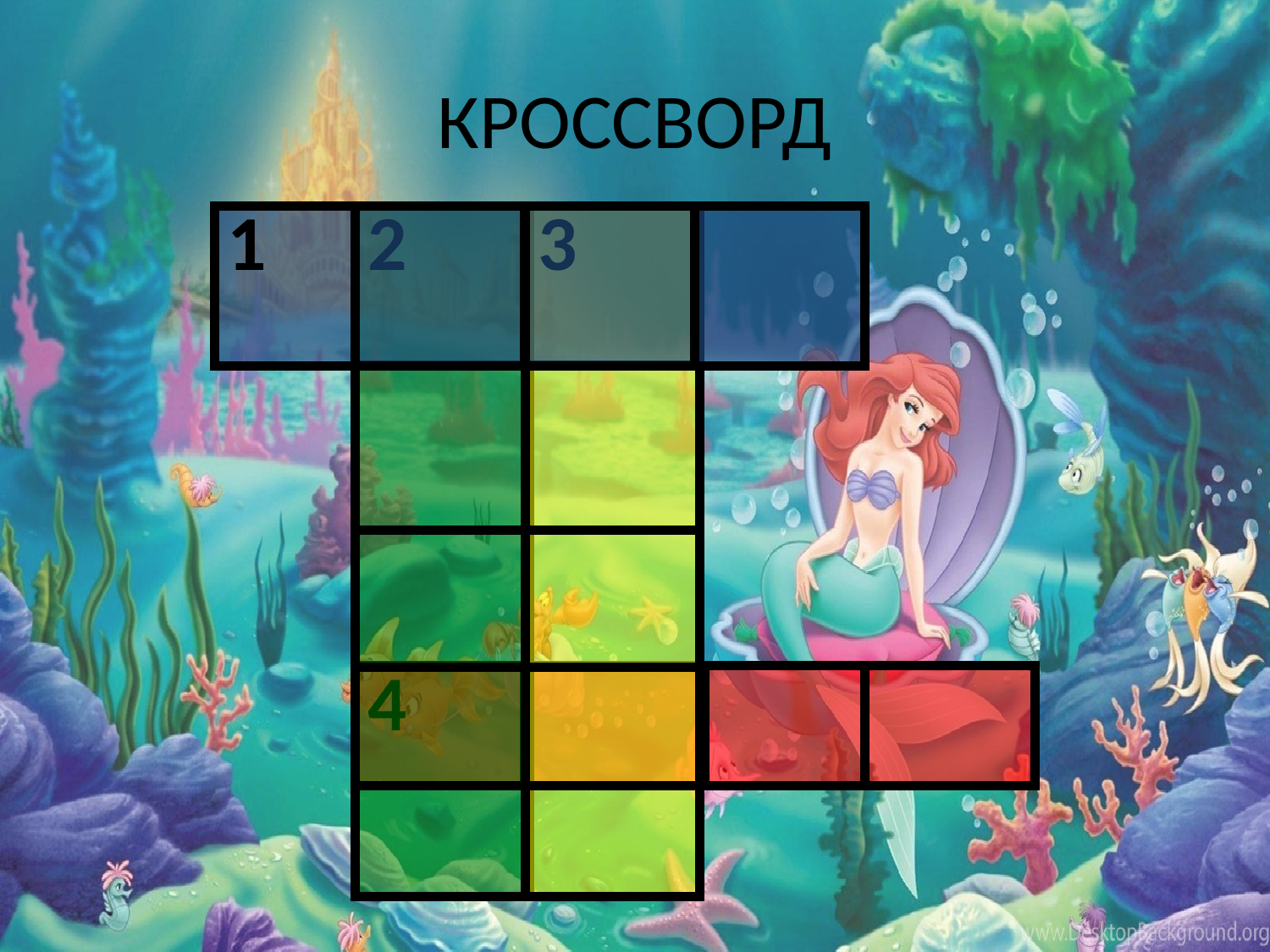

# КРОССВОРД
| 1 |  |  |  |
| --- | --- | --- | --- |
| 2 |
| --- |
|  |
|  |
|  |
|  |
| 3 |
| --- |
|  |
|  |
|  |
|  |
| 4 |  |  |  |
| --- | --- | --- | --- |